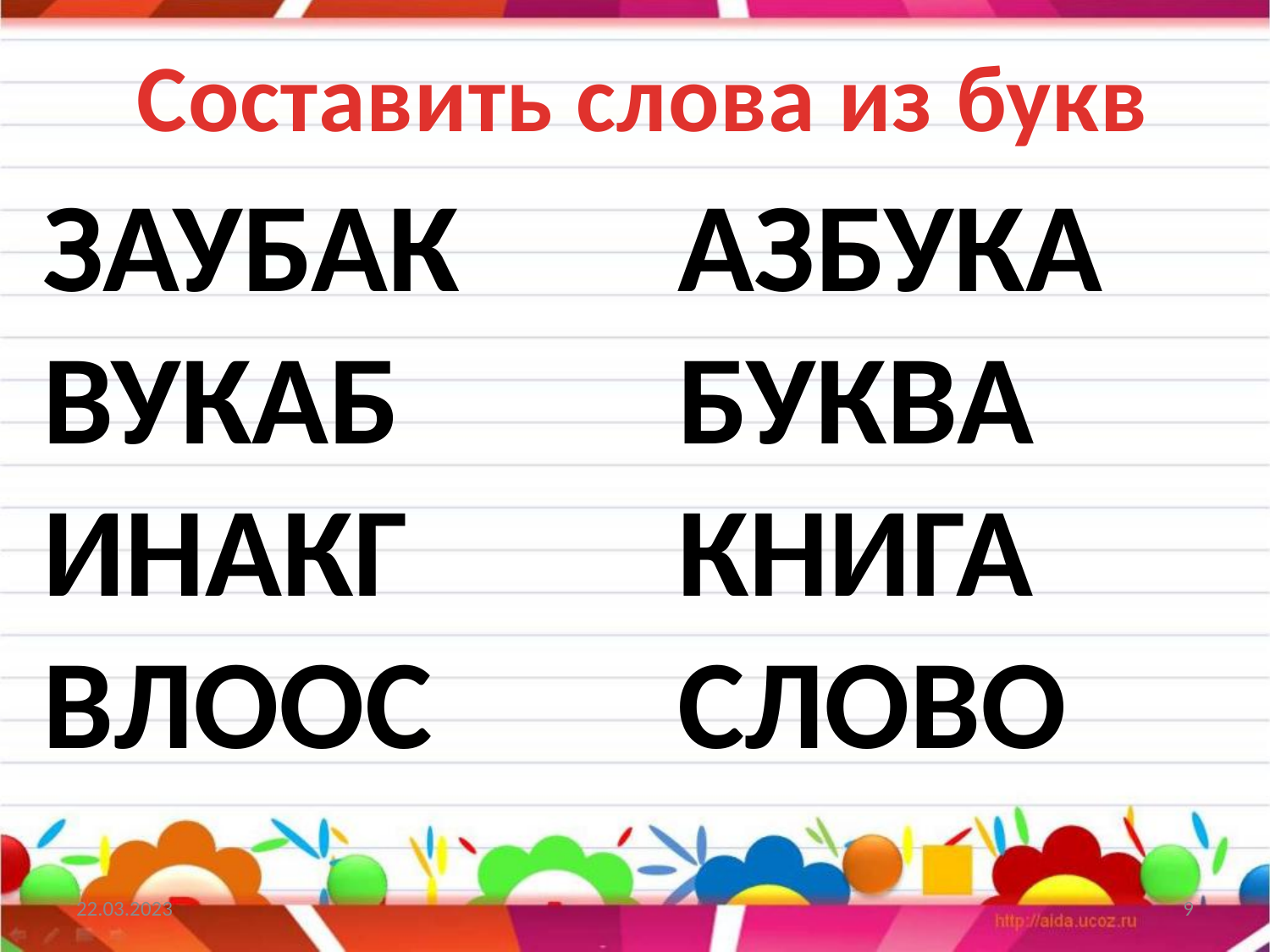

Составить слова из букв
ЗАУБАК
ВУКАБ
ИНАКГ
ВЛООС
АЗБУКА
БУКВА
КНИГА
СЛОВО
22.03.2023
9